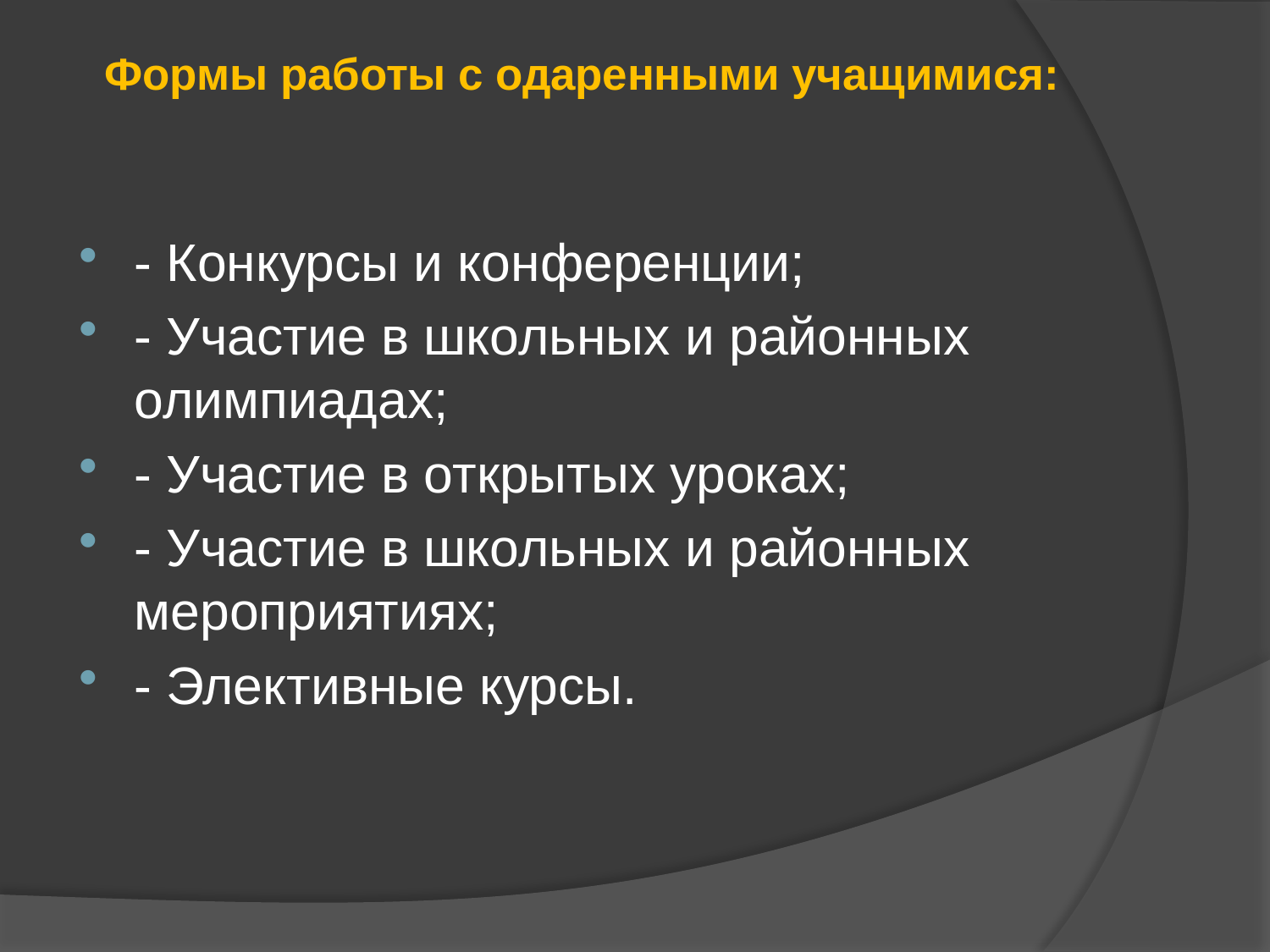

# Формы работы с одаренными учащимися:
- Конкурсы и конференции;
- Участие в школьных и районных олимпиадах;
- Участие в открытых уроках;
- Участие в школьных и районных мероприятиях;
- Элективные курсы.